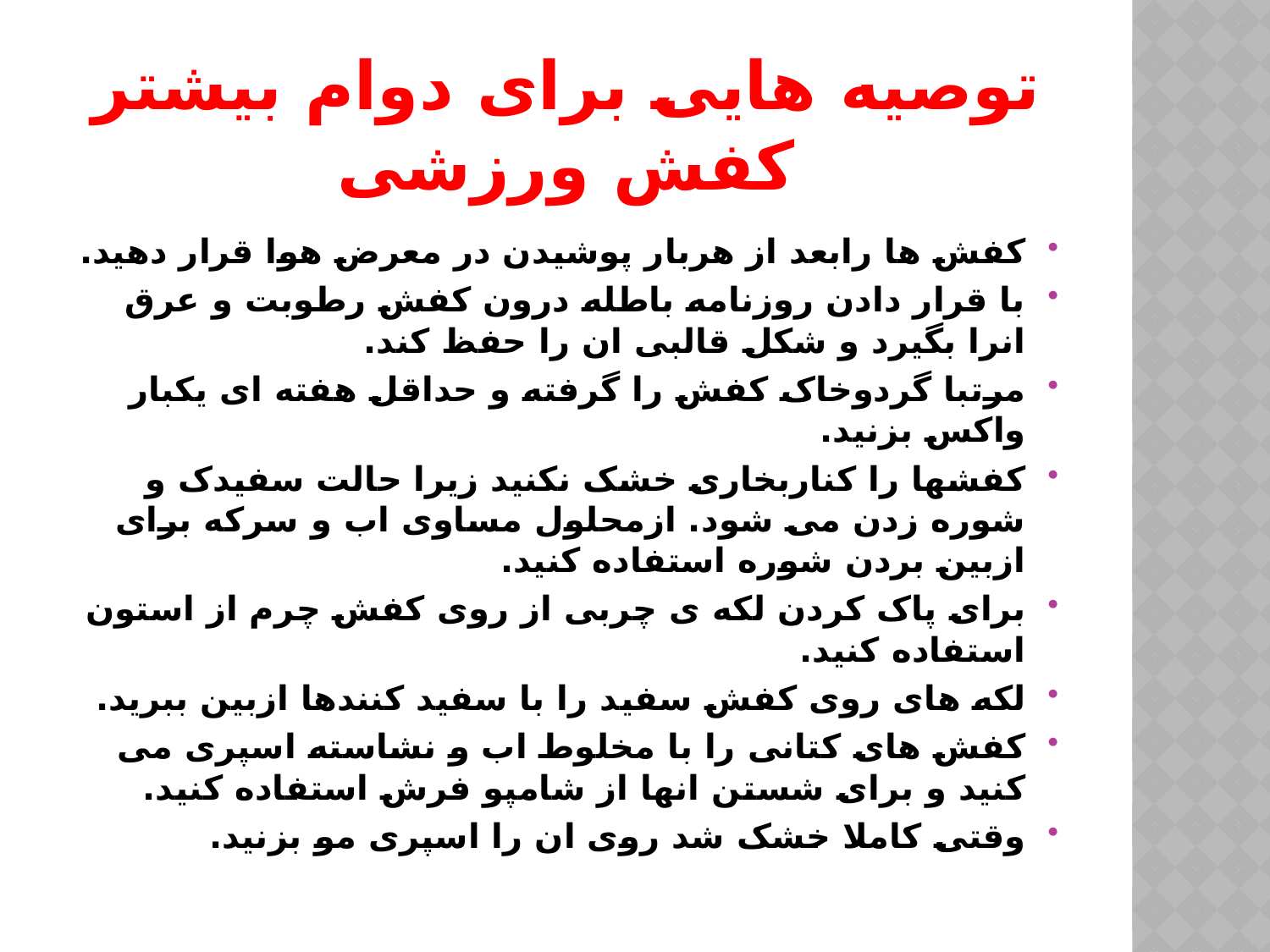

# توصیه هایی برای دوام بیشتر کفش ورزشی
کفش ها رابعد از هربار پوشیدن در معرض هوا قرار دهید.
با قرار دادن روزنامه باطله درون کفش رطوبت و عرق انرا بگیرد و شکل قالبی ان را حفظ کند.
مرتبا گردوخاک کفش را گرفته و حداقل هفته ای یکبار واکس بزنید.
کفشها را کناربخاری خشک نکنید زیرا حالت سفیدک و شوره زدن می شود. ازمحلول مساوی اب و سرکه برای ازبین بردن شوره استفاده کنید.
برای پاک کردن لکه ی چربی از روی کفش چرم از استون استفاده کنید.
لکه های روی کفش سفید را با سفید کنندها ازبین ببرید.
کفش های کتانی را با مخلوط اب و نشاسته اسپری می کنید و برای شستن انها از شامپو فرش استفاده کنید.
وقتی کاملا خشک شد روی ان را اسپری مو بزنید.